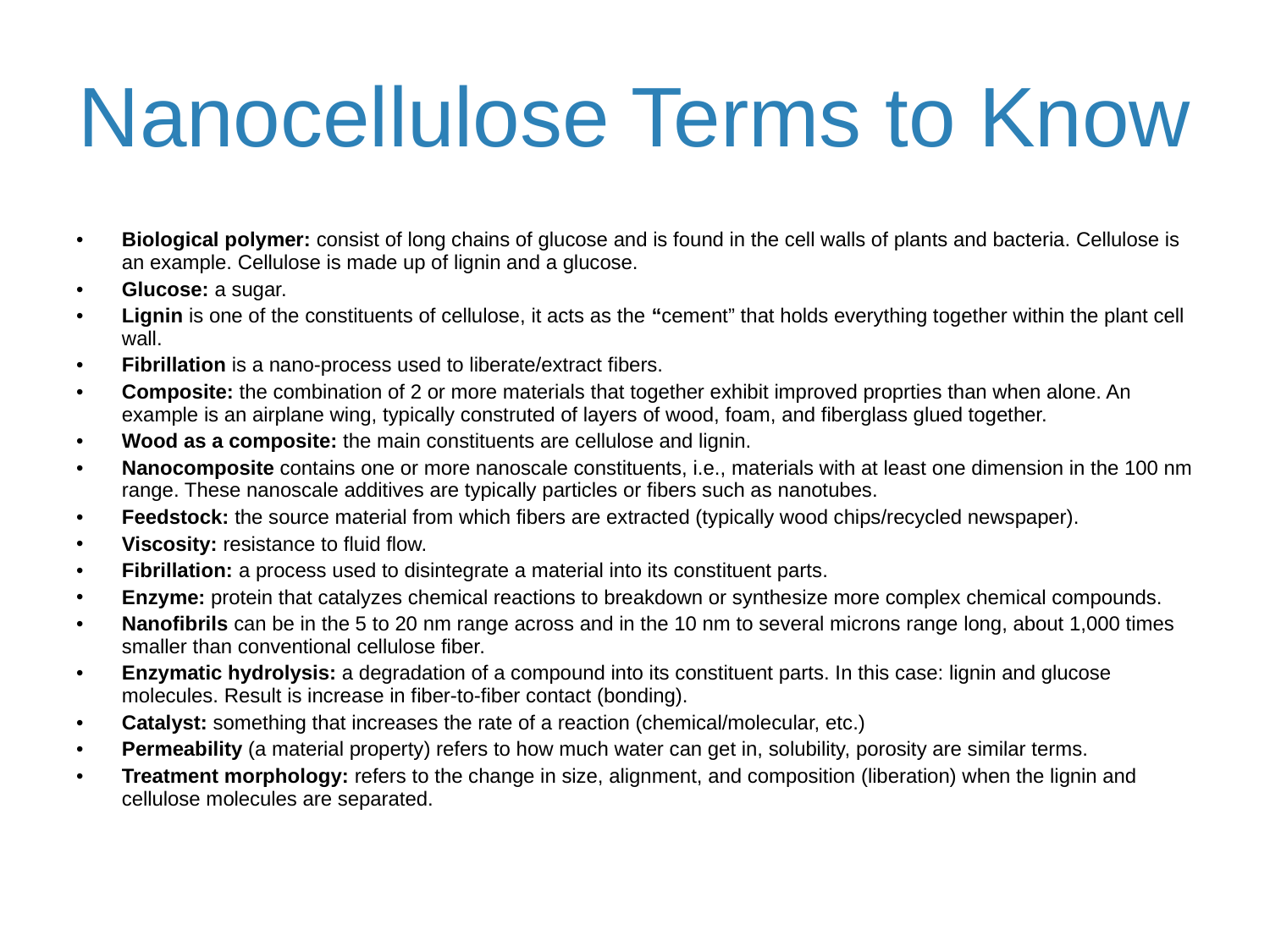

# Nanocellulose Terms to Know
Biological polymer: consist of long chains of glucose and is found in the cell walls of plants and bacteria. Cellulose is an example. Cellulose is made up of lignin and a glucose.
Glucose: a sugar.
Lignin is one of the constituents of cellulose, it acts as the “cement” that holds everything together within the plant cell wall.
Fibrillation is a nano-process used to liberate/extract fibers.
Composite: the combination of 2 or more materials that together exhibit improved proprties than when alone. An example is an airplane wing, typically construted of layers of wood, foam, and fiberglass glued together.
Wood as a composite: the main constituents are cellulose and lignin.
Nanocomposite contains one or more nanoscale constituents, i.e., materials with at least one dimension in the 100 nm range. These nanoscale additives are typically particles or fibers such as nanotubes.
Feedstock: the source material from which fibers are extracted (typically wood chips/recycled newspaper).
Viscosity: resistance to fluid flow.
Fibrillation: a process used to disintegrate a material into its constituent parts.
Enzyme: protein that catalyzes chemical reactions to breakdown or synthesize more complex chemical compounds.
Nanofibrils can be in the 5 to 20 nm range across and in the 10 nm to several microns range long, about 1,000 times smaller than conventional cellulose fiber.
Enzymatic hydrolysis: a degradation of a compound into its constituent parts. In this case: lignin and glucose molecules. Result is increase in fiber-to-fiber contact (bonding).
Catalyst: something that increases the rate of a reaction (chemical/molecular, etc.)
Permeability (a material property) refers to how much water can get in, solubility, porosity are similar terms.
Treatment morphology: refers to the change in size, alignment, and composition (liberation) when the lignin and cellulose molecules are separated.